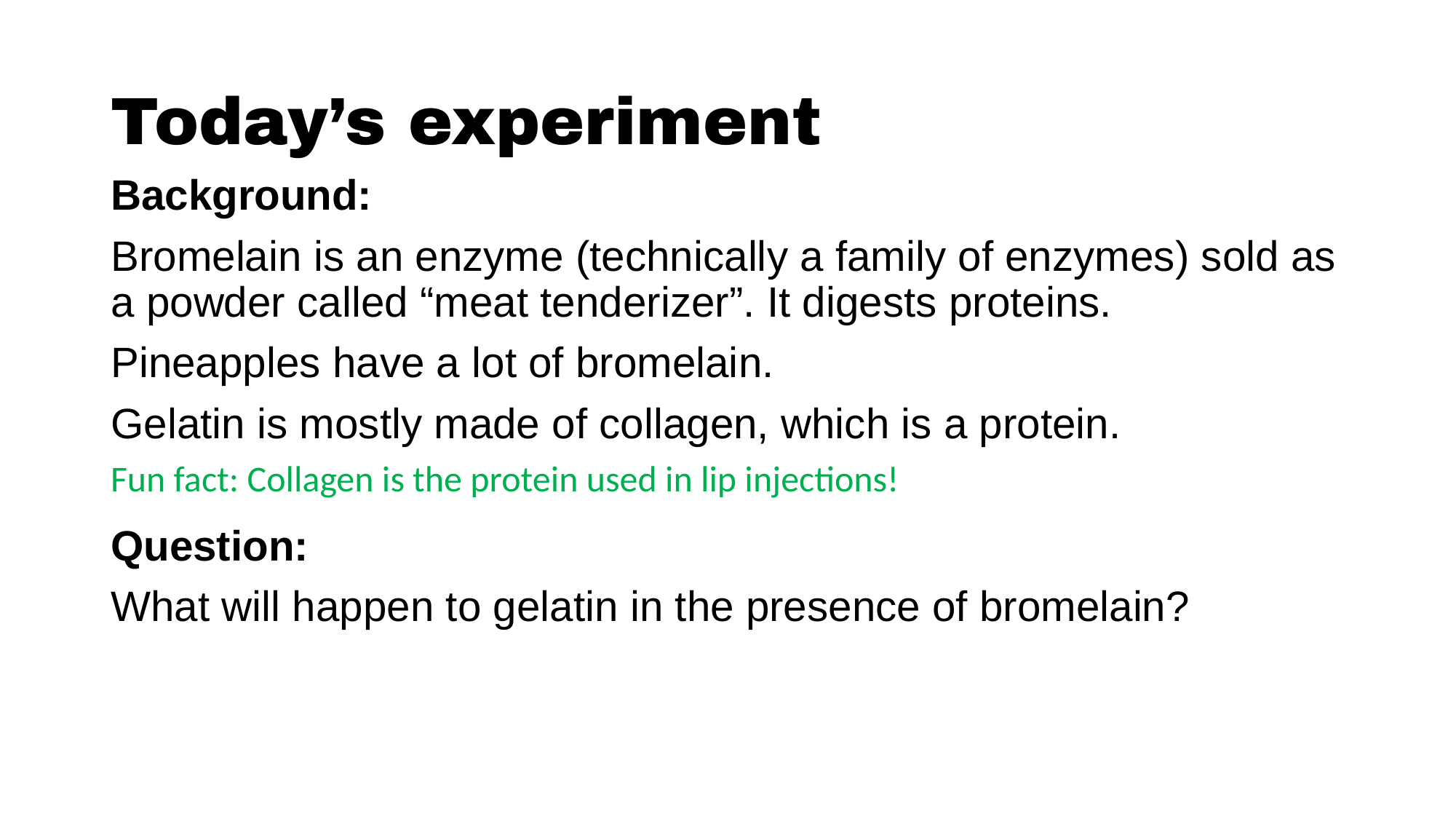

# Today’s experiment
Background:
Bromelain is an enzyme (technically a family of enzymes) sold as a powder called “meat tenderizer”. It digests proteins.
Pineapples have a lot of bromelain.
Gelatin is mostly made of collagen, which is a protein.

Question:
What will happen to gelatin in the presence of bromelain?
Fun fact: Collagen is the protein used in lip injections!